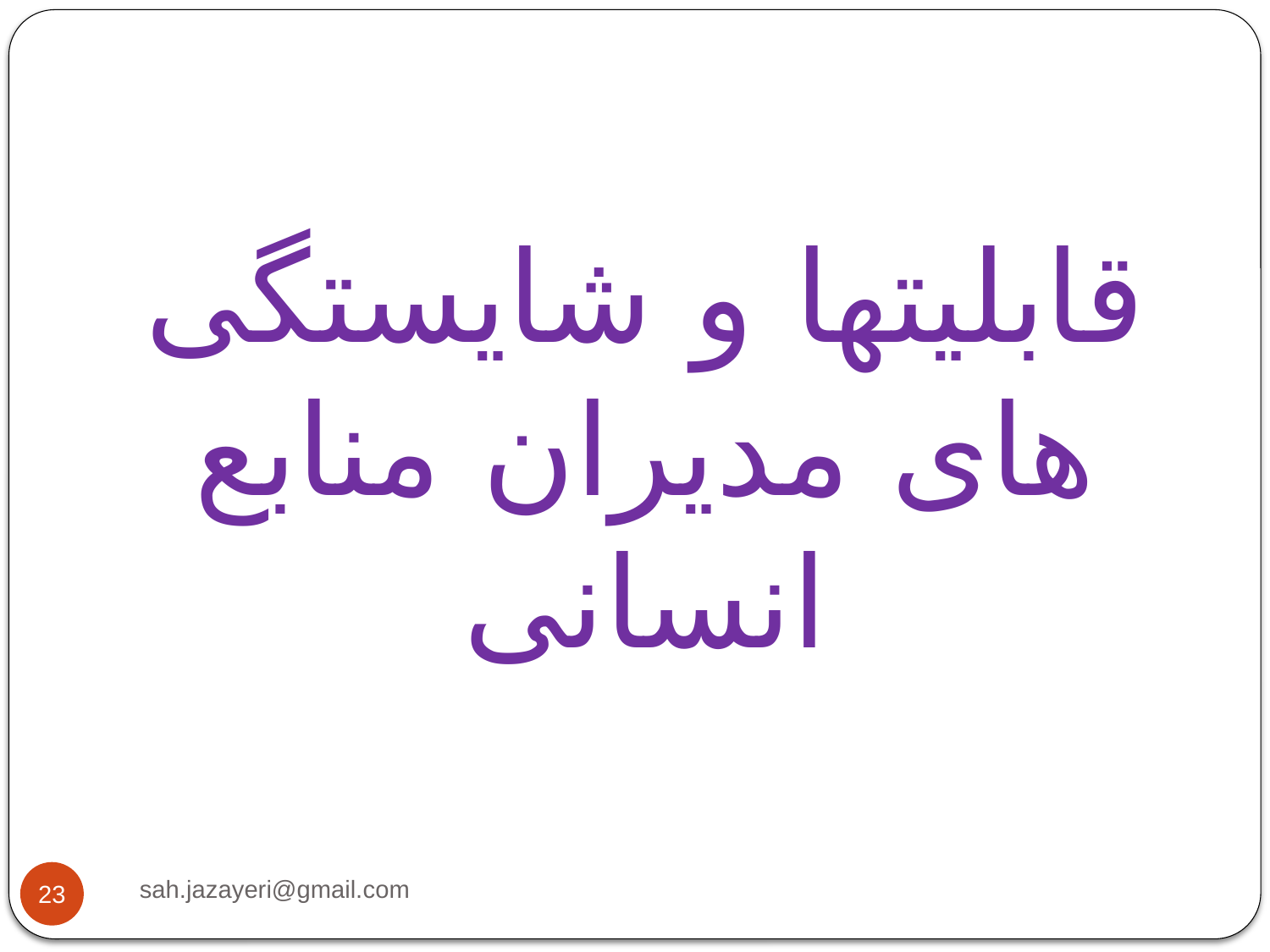

قابلیتها و شایستگی های مدیران منابع انسانی
sah.jazayeri@gmail.com
23